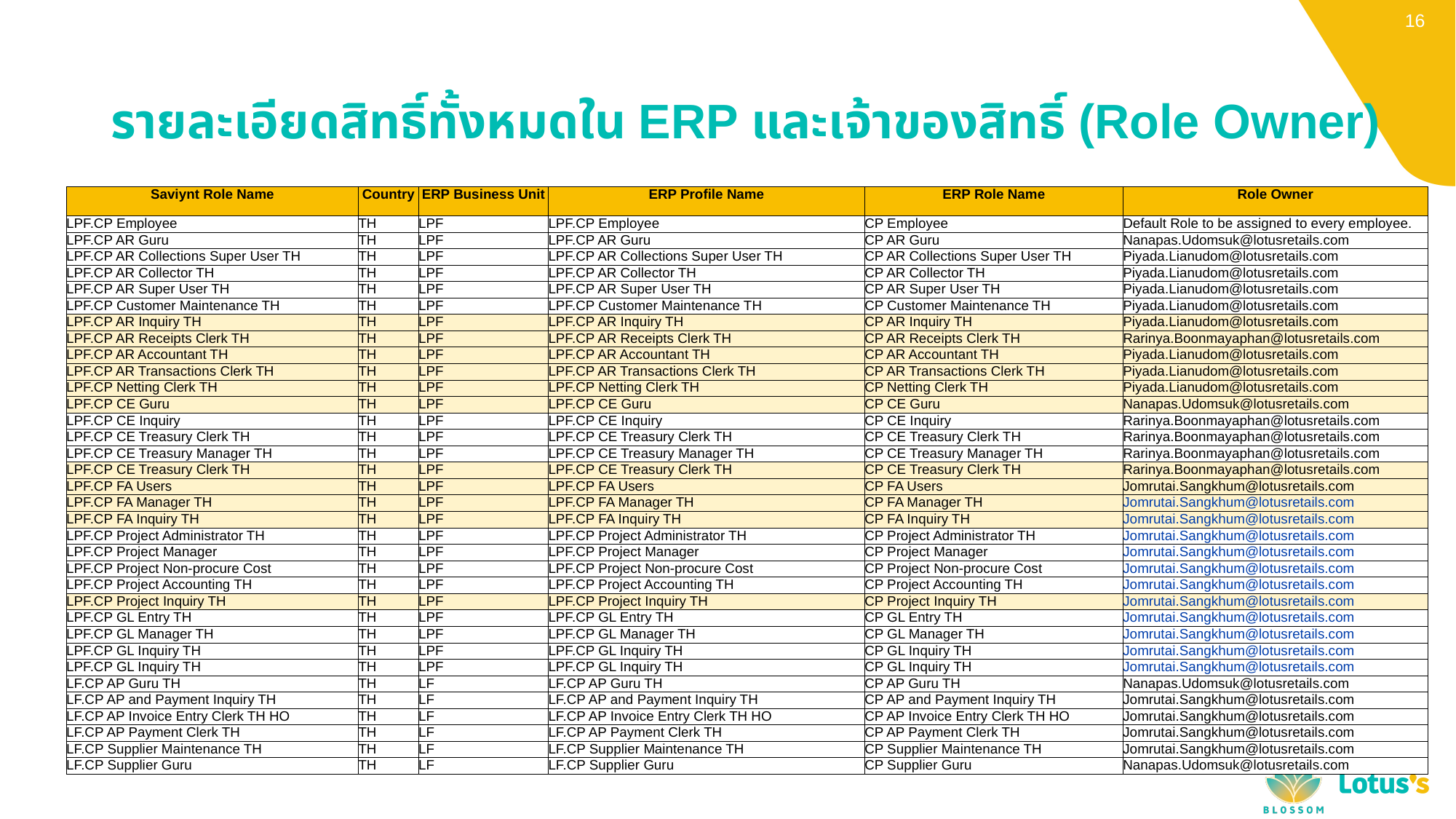

# รายละเอียดสิทธิ์ทั้งหมดใน ERP และเจ้าของสิทธิ์ (Role Owner)
| Saviynt Role Name | Country | ERP Business Unit | ERP Profile Name | ERP Role Name | Role Owner |
| --- | --- | --- | --- | --- | --- |
| LPF.CP Employee | TH | LPF | LPF.CP Employee | CP Employee | Default Role to be assigned to every employee. |
| LPF.CP AR Guru | TH | LPF | LPF.CP AR Guru | CP AR Guru | Nanapas.Udomsuk@lotusretails.com |
| LPF.CP AR Collections Super User TH | TH | LPF | LPF.CP AR Collections Super User TH | CP AR Collections Super User TH | Piyada.Lianudom@lotusretails.com |
| LPF.CP AR Collector TH | TH | LPF | LPF.CP AR Collector TH | CP AR Collector TH | Piyada.Lianudom@lotusretails.com |
| LPF.CP AR Super User TH | TH | LPF | LPF.CP AR Super User TH | CP AR Super User TH | Piyada.Lianudom@lotusretails.com |
| LPF.CP Customer Maintenance TH | TH | LPF | LPF.CP Customer Maintenance TH | CP Customer Maintenance TH | Piyada.Lianudom@lotusretails.com |
| LPF.CP AR Inquiry TH | TH | LPF | LPF.CP AR Inquiry TH | CP AR Inquiry TH | Piyada.Lianudom@lotusretails.com |
| LPF.CP AR Receipts Clerk TH | TH | LPF | LPF.CP AR Receipts Clerk TH | CP AR Receipts Clerk TH | Rarinya.Boonmayaphan@lotusretails.com |
| LPF.CP AR Accountant TH | TH | LPF | LPF.CP AR Accountant TH | CP AR Accountant TH | Piyada.Lianudom@lotusretails.com |
| LPF.CP AR Transactions Clerk TH | TH | LPF | LPF.CP AR Transactions Clerk TH | CP AR Transactions Clerk TH | Piyada.Lianudom@lotusretails.com |
| LPF.CP Netting Clerk TH | TH | LPF | LPF.CP Netting Clerk TH | CP Netting Clerk TH | Piyada.Lianudom@lotusretails.com |
| LPF.CP CE Guru | TH | LPF | LPF.CP CE Guru | CP CE Guru | Nanapas.Udomsuk@lotusretails.com |
| LPF.CP CE Inquiry | TH | LPF | LPF.CP CE Inquiry | CP CE Inquiry | Rarinya.Boonmayaphan@lotusretails.com |
| LPF.CP CE Treasury Clerk TH | TH | LPF | LPF.CP CE Treasury Clerk TH | CP CE Treasury Clerk TH | Rarinya.Boonmayaphan@lotusretails.com |
| LPF.CP CE Treasury Manager TH | TH | LPF | LPF.CP CE Treasury Manager TH | CP CE Treasury Manager TH | Rarinya.Boonmayaphan@lotusretails.com |
| LPF.CP CE Treasury Clerk TH | TH | LPF | LPF.CP CE Treasury Clerk TH | CP CE Treasury Clerk TH | Rarinya.Boonmayaphan@lotusretails.com |
| LPF.CP FA Users | TH | LPF | LPF.CP FA Users | CP FA Users | Jomrutai.Sangkhum@lotusretails.com |
| LPF.CP FA Manager TH | TH | LPF | LPF.CP FA Manager TH | CP FA Manager TH | Jomrutai.Sangkhum@lotusretails.com |
| LPF.CP FA Inquiry TH | TH | LPF | LPF.CP FA Inquiry TH | CP FA Inquiry TH | Jomrutai.Sangkhum@lotusretails.com |
| LPF.CP Project Administrator TH | TH | LPF | LPF.CP Project Administrator TH | CP Project Administrator TH | Jomrutai.Sangkhum@lotusretails.com |
| LPF.CP Project Manager | TH | LPF | LPF.CP Project Manager | CP Project Manager | Jomrutai.Sangkhum@lotusretails.com |
| LPF.CP Project Non-procure Cost | TH | LPF | LPF.CP Project Non-procure Cost | CP Project Non-procure Cost | Jomrutai.Sangkhum@lotusretails.com |
| LPF.CP Project Accounting TH | TH | LPF | LPF.CP Project Accounting TH | CP Project Accounting TH | Jomrutai.Sangkhum@lotusretails.com |
| LPF.CP Project Inquiry TH | TH | LPF | LPF.CP Project Inquiry TH | CP Project Inquiry TH | Jomrutai.Sangkhum@lotusretails.com |
| LPF.CP GL Entry TH | TH | LPF | LPF.CP GL Entry TH | CP GL Entry TH | Jomrutai.Sangkhum@lotusretails.com |
| LPF.CP GL Manager TH | TH | LPF | LPF.CP GL Manager TH | CP GL Manager TH | Jomrutai.Sangkhum@lotusretails.com |
| LPF.CP GL Inquiry TH | TH | LPF | LPF.CP GL Inquiry TH | CP GL Inquiry TH | Jomrutai.Sangkhum@lotusretails.com |
| LPF.CP GL Inquiry TH | TH | LPF | LPF.CP GL Inquiry TH | CP GL Inquiry TH | Jomrutai.Sangkhum@lotusretails.com |
| LF.CP AP Guru TH | TH | LF | LF.CP AP Guru TH | CP AP Guru TH | Nanapas.Udomsuk@lotusretails.com |
| LF.CP AP and Payment Inquiry TH | TH | LF | LF.CP AP and Payment Inquiry TH | CP AP and Payment Inquiry TH | Jomrutai.Sangkhum@lotusretails.com |
| LF.CP AP Invoice Entry Clerk TH HO | TH | LF | LF.CP AP Invoice Entry Clerk TH HO | CP AP Invoice Entry Clerk TH HO | Jomrutai.Sangkhum@lotusretails.com |
| LF.CP AP Payment Clerk TH | TH | LF | LF.CP AP Payment Clerk TH | CP AP Payment Clerk TH | Jomrutai.Sangkhum@lotusretails.com |
| LF.CP Supplier Maintenance TH | TH | LF | LF.CP Supplier Maintenance TH | CP Supplier Maintenance TH | Jomrutai.Sangkhum@lotusretails.com |
| LF.CP Supplier Guru | TH | LF | LF.CP Supplier Guru | CP Supplier Guru | Nanapas.Udomsuk@lotusretails.com |
8.1

8.2